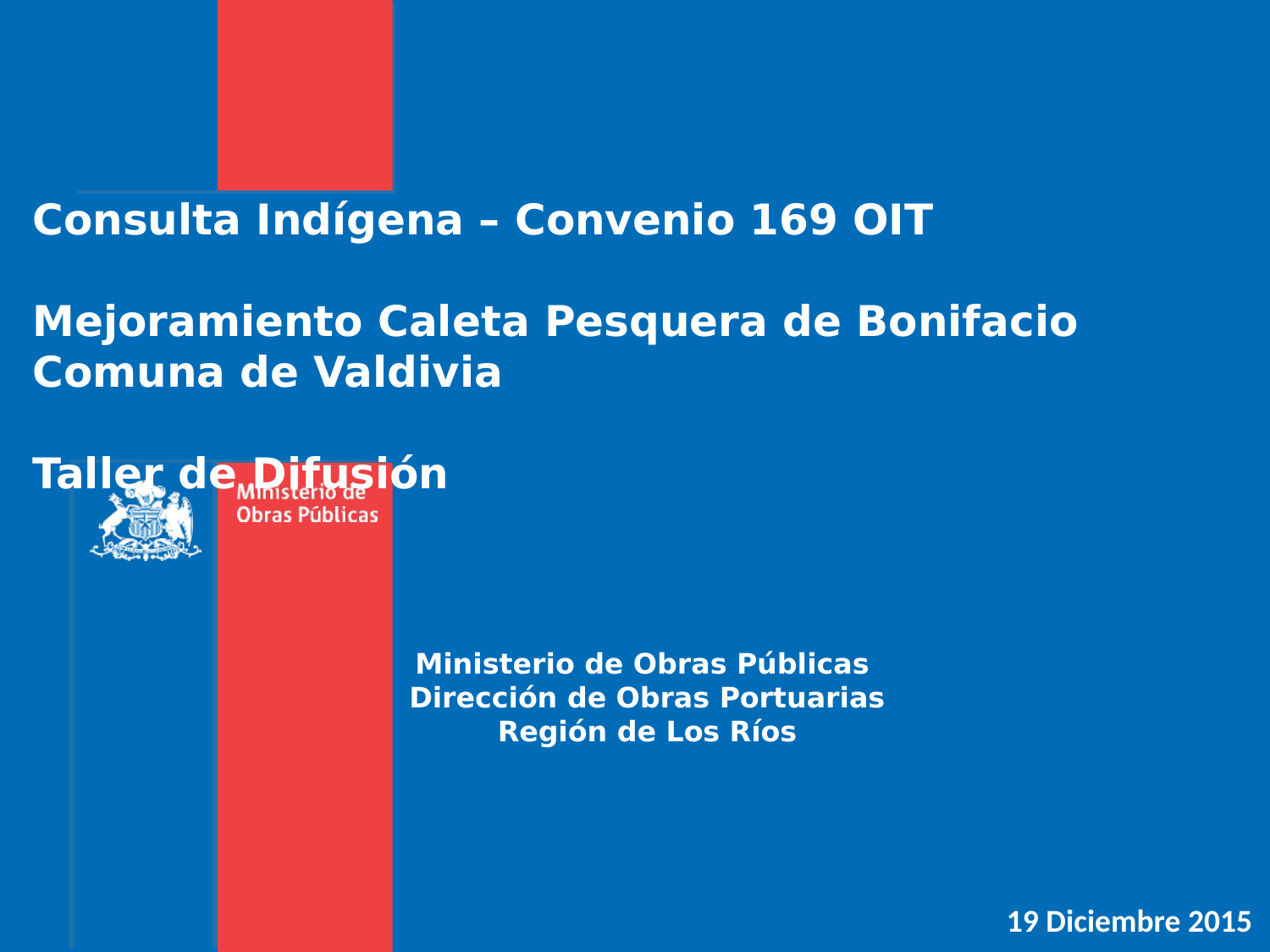

Consulta Indígena – Convenio 169 OIT
Mejoramiento Caleta Pesquera de Bonifacio Comuna de Valdivia
Taller de Difusión

Ministerio de Obras Públicas
Dirección de Obras Portuarias
Región de Los Ríos
19 Diciembre 2015